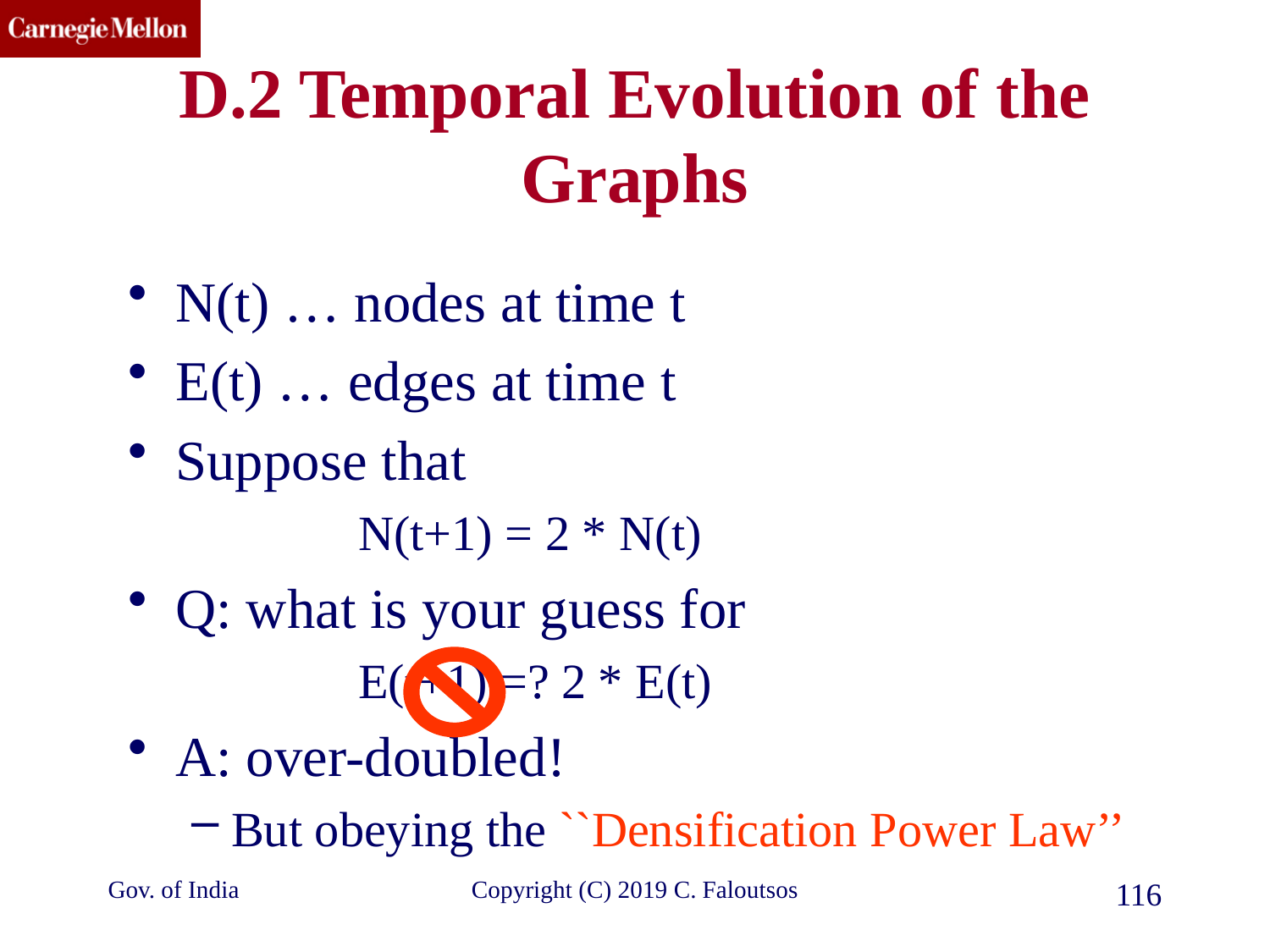

# D.2 Temporal Evolution of the Graphs
N(t) … nodes at time t
E(t) … edges at time t
Suppose that
		N(t+1) = 2 * N(t)
Q: what is your guess for
		E(t+1) =? 2 * E(t)
A: over-doubled!
But obeying the ``Densification Power Law’’

Gov. of India
Copyright (C) 2019 C. Faloutsos
116